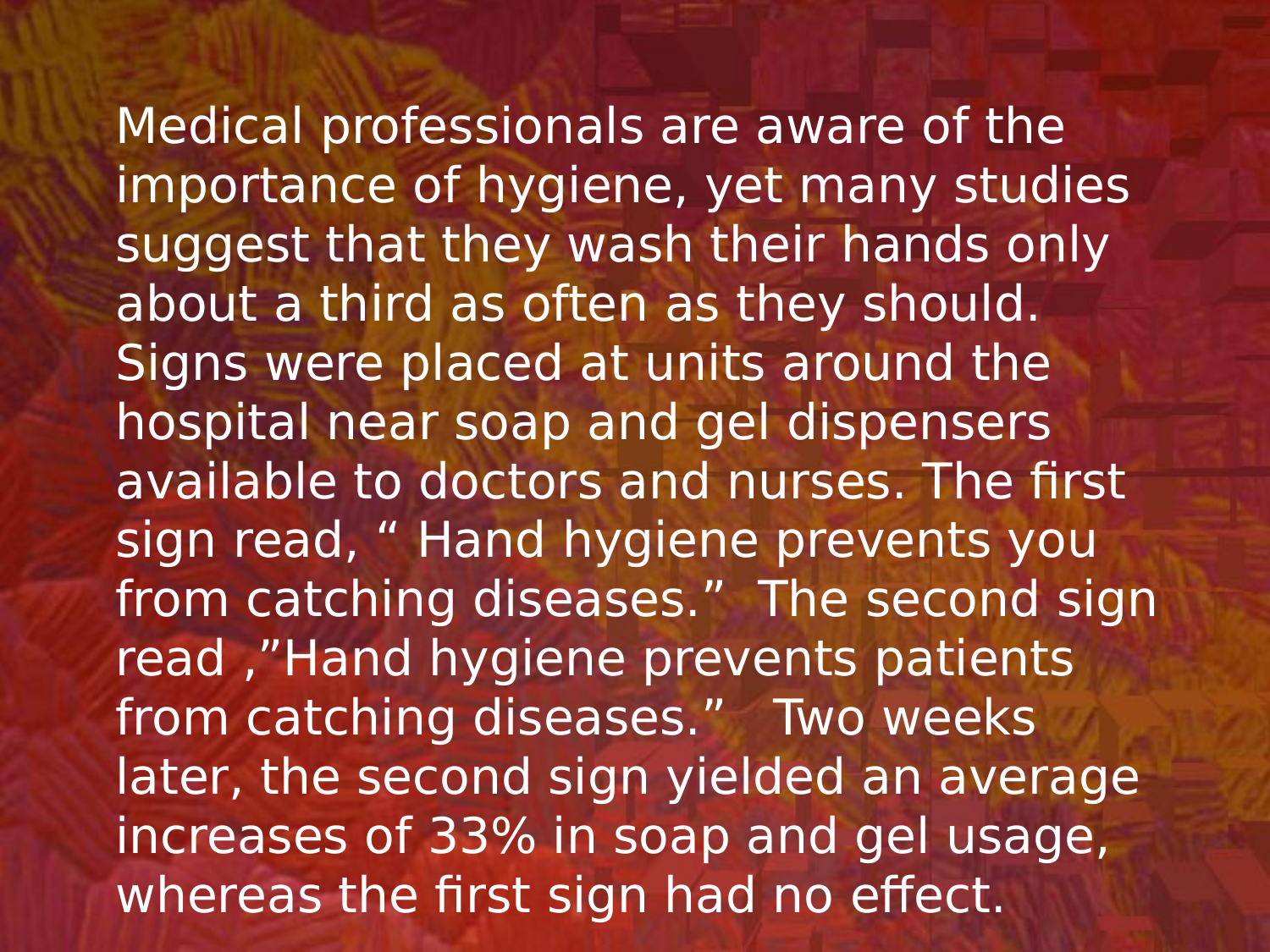

Medical professionals are aware of the importance of hygiene, yet many studies suggest that they wash their hands only about a third as often as they should. Signs were placed at units around the hospital near soap and gel dispensers available to doctors and nurses. The first sign read, “ Hand hygiene prevents you from catching diseases.”  The second sign read ,”Hand hygiene prevents patients from catching diseases.”   Two weeks later, the second sign yielded an average increases of 33% in soap and gel usage, whereas the first sign had no effect.